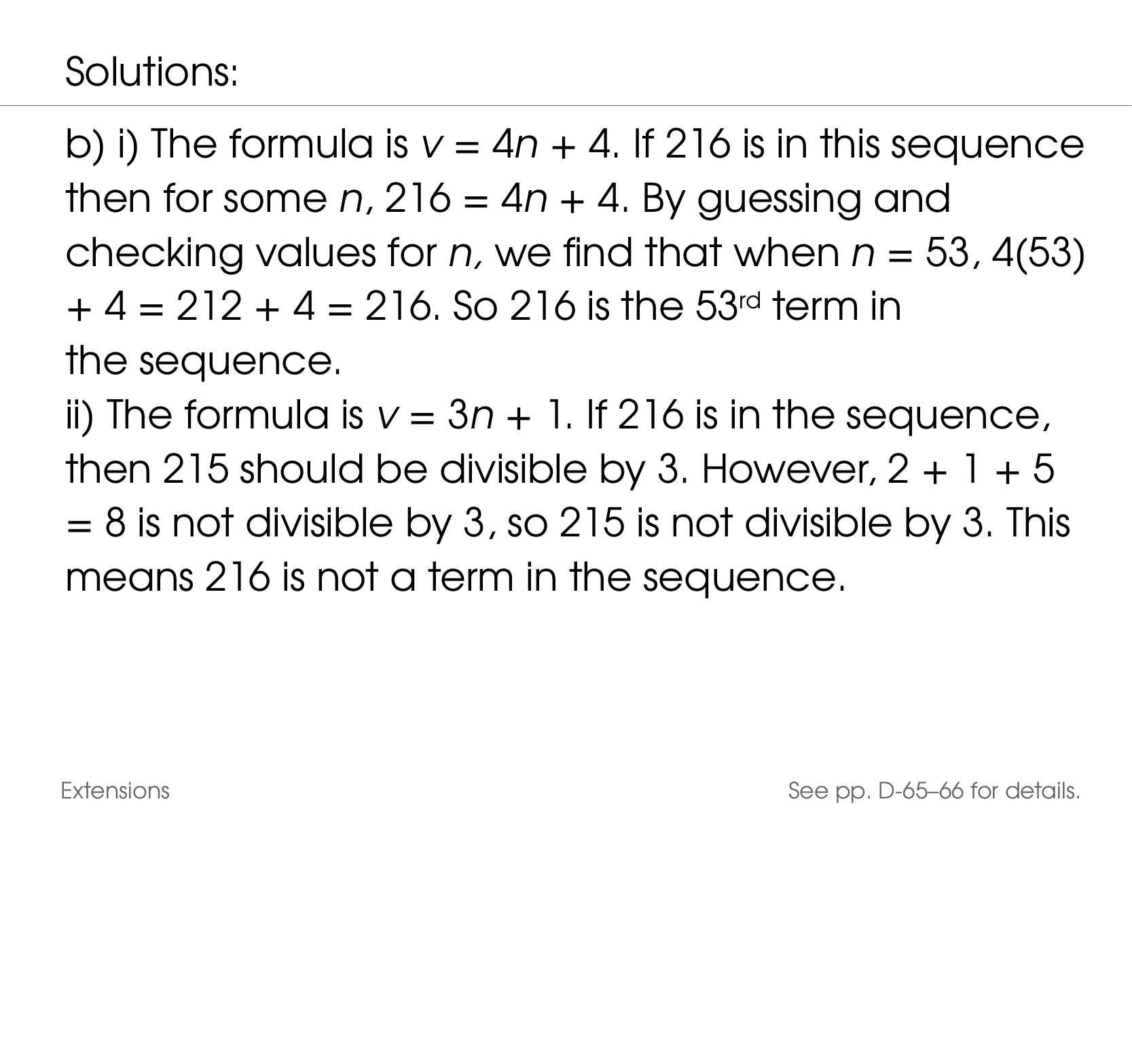

Solutions:
b) i) The formula is v = 4n + 4. If 216 is in this sequence then for some n, 216 = 4n + 4. By guessing and checking values for n, we find that when n = 53, 4(53) + 4 = 212 + 4 = 216. So 216 is the 53rd term in
the sequence.
ii) The formula is v = 3n + 1. If 216 is in the sequence, then 215 should be divisible by 3. However, 2 + 1 + 5
= 8 is not divisible by 3, so 215 is not divisible by 3. This means 216 is not a term in the sequence.
Extensions
See pp. D-65–66 for details.